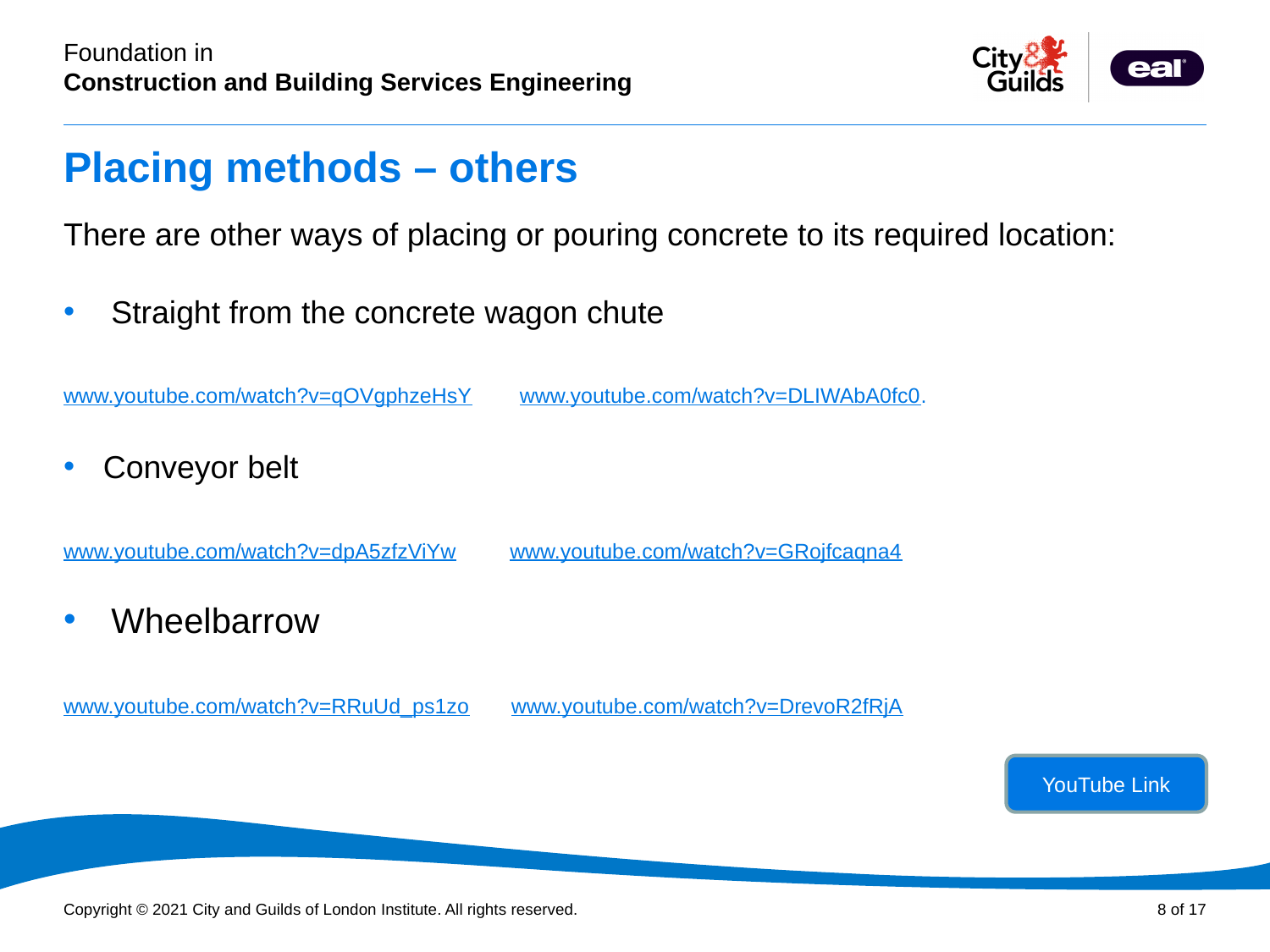

# Placing methods – others
There are other ways of placing or pouring concrete to its required location:
Straight from the concrete wagon chute
www.youtube.com/watch?v=qOVgphzeHsY        www.youtube.com/watch?v=DLIWAbA0fc0.
Conveyor belt
www.youtube.com/watch?v=dpA5zfzViYw         www.youtube.com/watch?v=GRojfcaqna4
Wheelbarrow
www.youtube.com/watch?v=RRuUd_ps1zo       www.youtube.com/watch?v=DrevoR2fRjA

YouTube Link